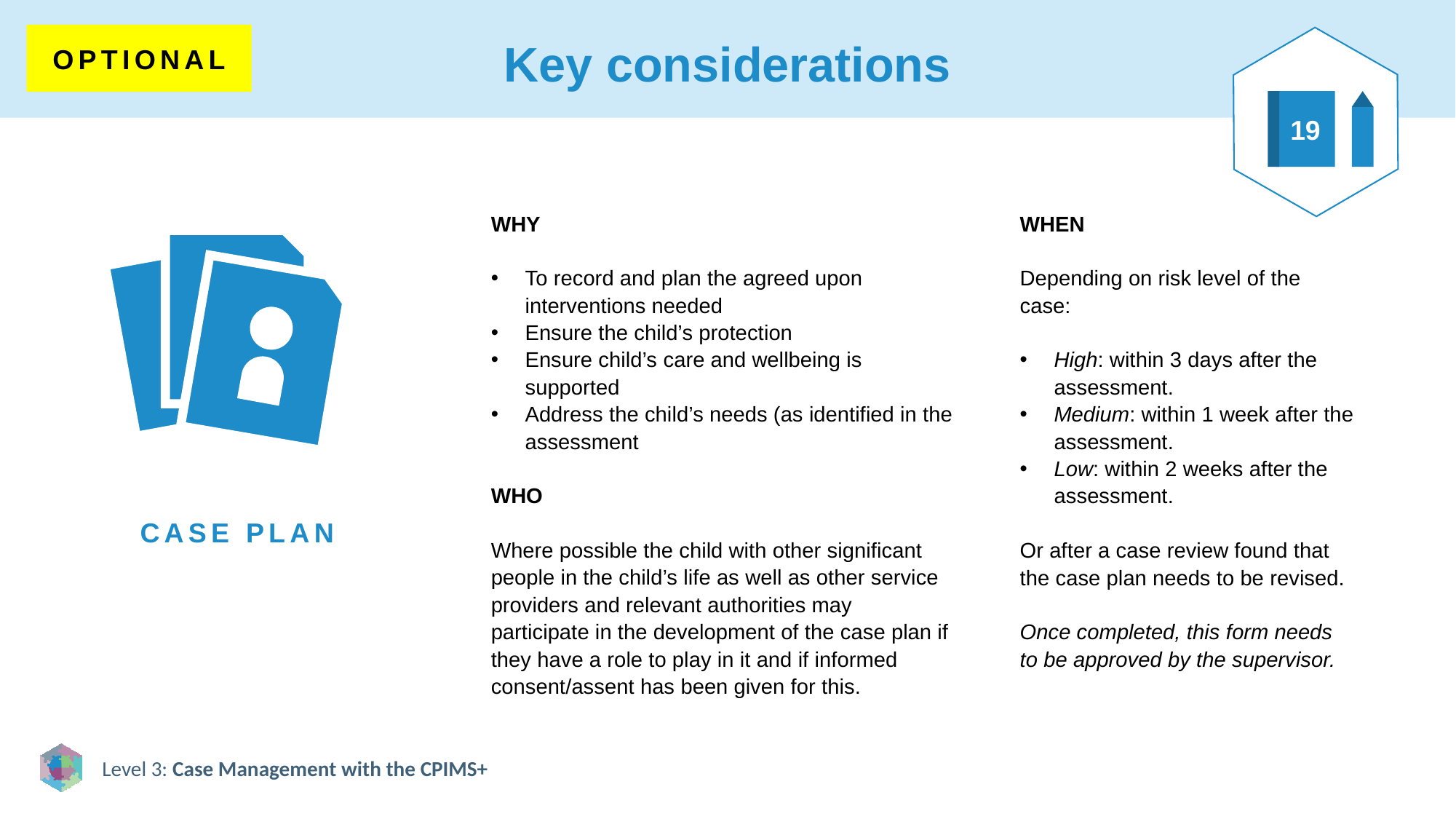

# Key considerations
OPTIONAL

19

WHY

To record and plan the agreed upon interventions needed
Ensure the child’s protection
Ensure child’s care and wellbeing is supported
Address the child’s needs (as identified in the assessment

WHO

Where possible the child with other significant people in the child’s life as well as other service providers and relevant authorities may participate in the development of the case plan if they have a role to play in it and if informed consent/assent has been given for this.
WHEN

Depending on risk level of the case:

High: within 3 days after the assessment.
Medium: within 1 week after the assessment.
Low: within 2 weeks after the assessment.

Or after a case review found that the case plan needs to be revised.

Once completed, this form needs to be approved by the supervisor.

CASE PLAN